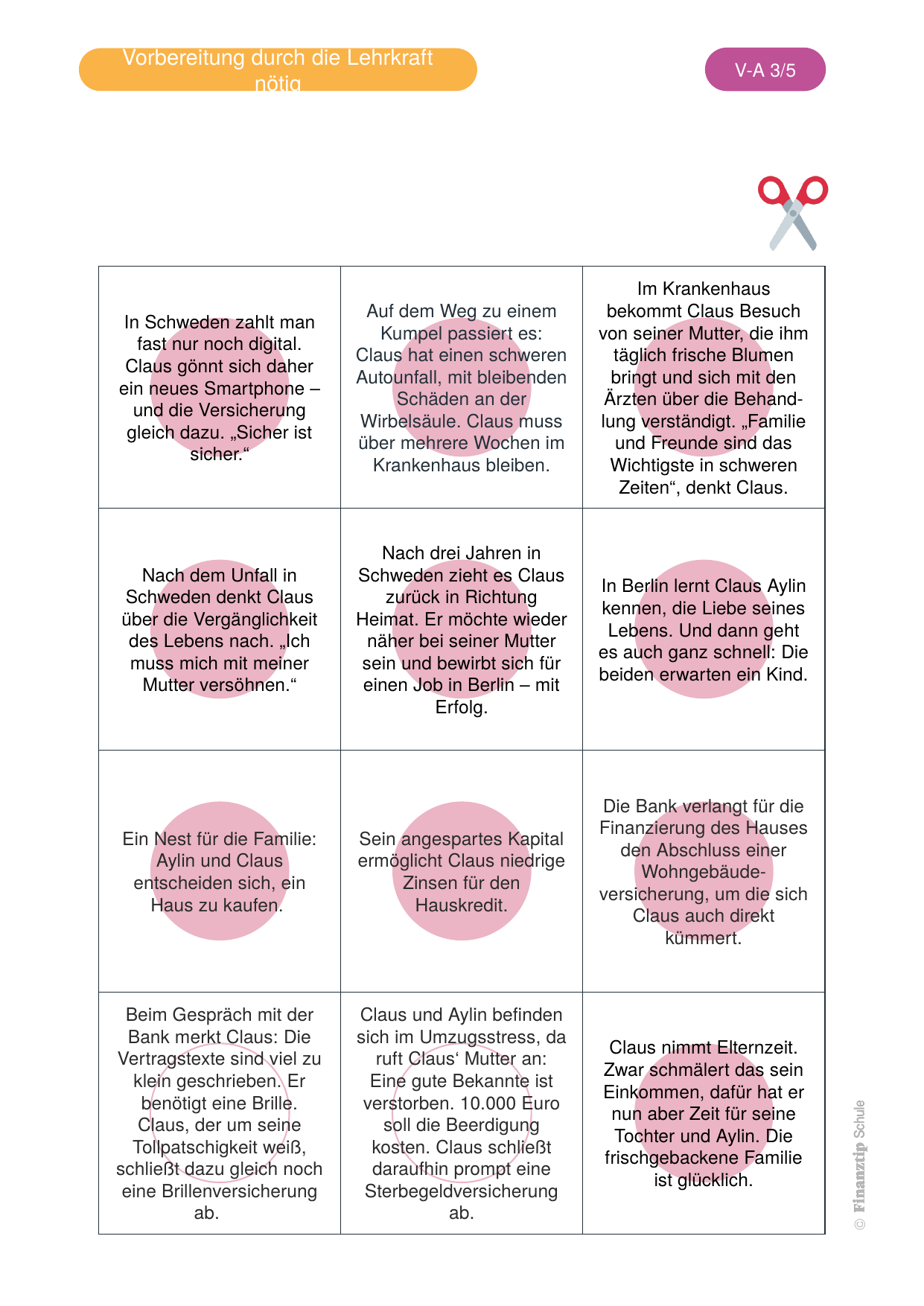

In Schweden zahlt man fast nur noch digital. Claus gönnt sich daher ein neues Smartphone – und die Versicherung gleich dazu. „Sicher ist sicher.“
Auf dem Weg zu einem Kumpel passiert es: Claus hat einen schweren Autounfall, mit bleibenden Schäden an der Wirbelsäule. Claus muss über mehrere Wochen im Krankenhaus bleiben.
Im Krankenhaus bekommt Claus Besuch von seiner Mutter, die ihm täglich frische Blumen bringt und sich mit den Ärzten über die Behand-lung verständigt. „Familie und Freunde sind das Wichtigste in schweren Zeiten“, denkt Claus.

Nach dem Unfall in Schweden denkt Claus über die Vergänglichkeit des Lebens nach. „Ich muss mich mit meiner Mutter versöhnen.“
Nach drei Jahren in Schweden zieht es Claus zurück in Richtung Heimat. Er möchte wieder näher bei seiner Mutter sein und bewirbt sich für einen Job in Berlin – mit Erfolg.
In Berlin lernt Claus Aylin kennen, die Liebe seines Lebens. Und dann geht es auch ganz schnell: Die beiden erwarten ein Kind.

Ein Nest für die Familie: Aylin und Claus entscheiden sich, ein Haus zu kaufen.
Sein angespartes Kapital ermöglicht Claus niedrige Zinsen für den Hauskredit.
Die Bank verlangt für die Finanzierung des Hauses den Abschluss einer Wohngebäude-versicherung, um die sich Claus auch direkt kümmert.

Beim Gespräch mit der Bank merkt Claus: Die Vertragstexte sind viel zu klein geschrieben. Er benötigt eine Brille. Claus, der um seine Tollpatschigkeit weiß, schließt dazu gleich noch eine Brillenversicherung ab.
Claus und Aylin befinden sich im Umzugsstress, da ruft Claus‘ Mutter an: Eine gute Bekannte ist verstorben. 10.000 Euro soll die Beerdigung kosten. Claus schließt daraufhin prompt eine Sterbegeldversicherung ab.
Claus nimmt Elternzeit. Zwar schmälert das sein Einkommen, dafür hat er nun aber Zeit für seine Tochter und Aylin. Die frischgebackene Familie ist glücklich.